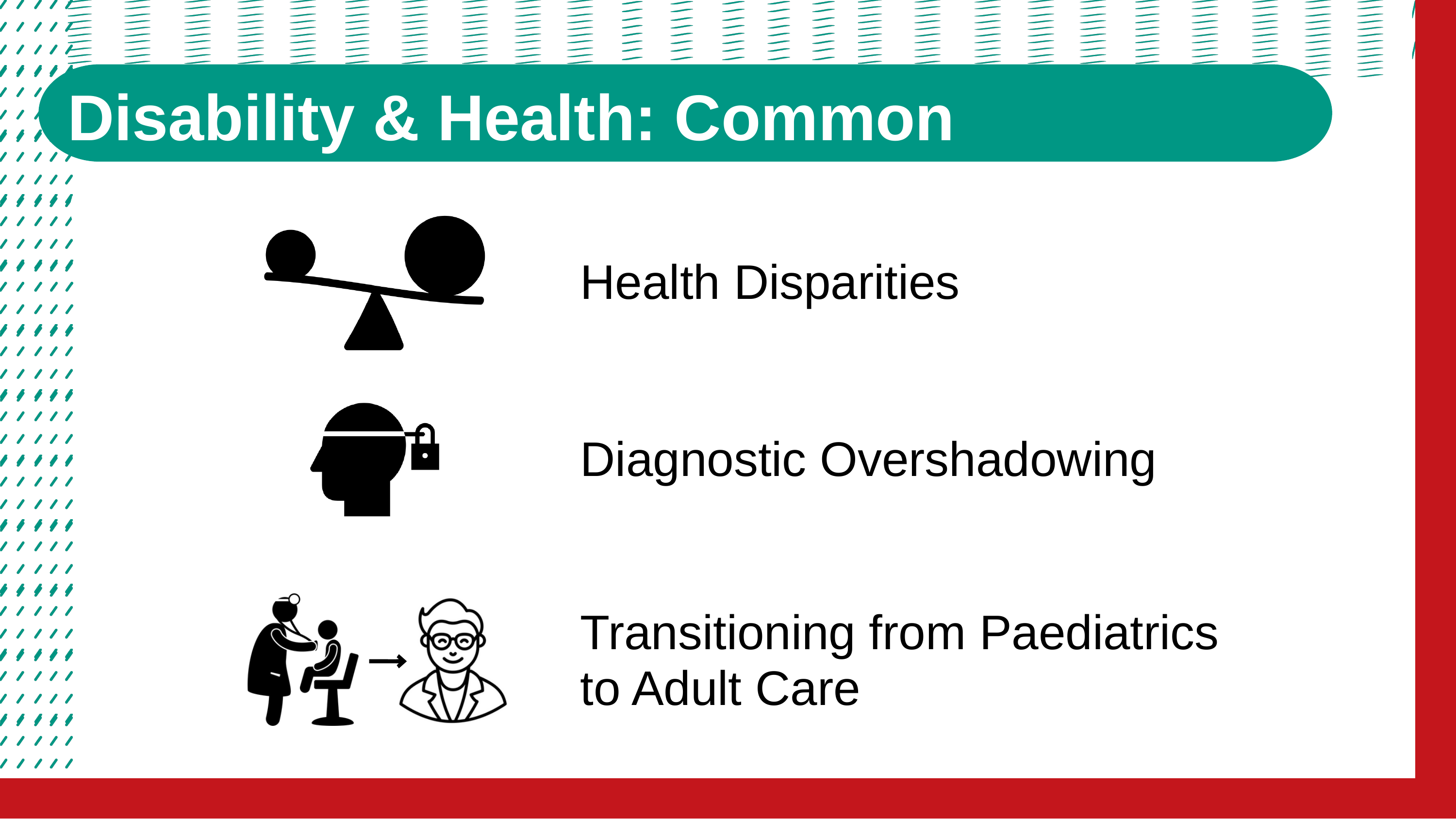

Disability & Health: Common Challenges

Health Disparities

Diagnostic Overshadowing

Transitioning from Paediatrics to Adult Care